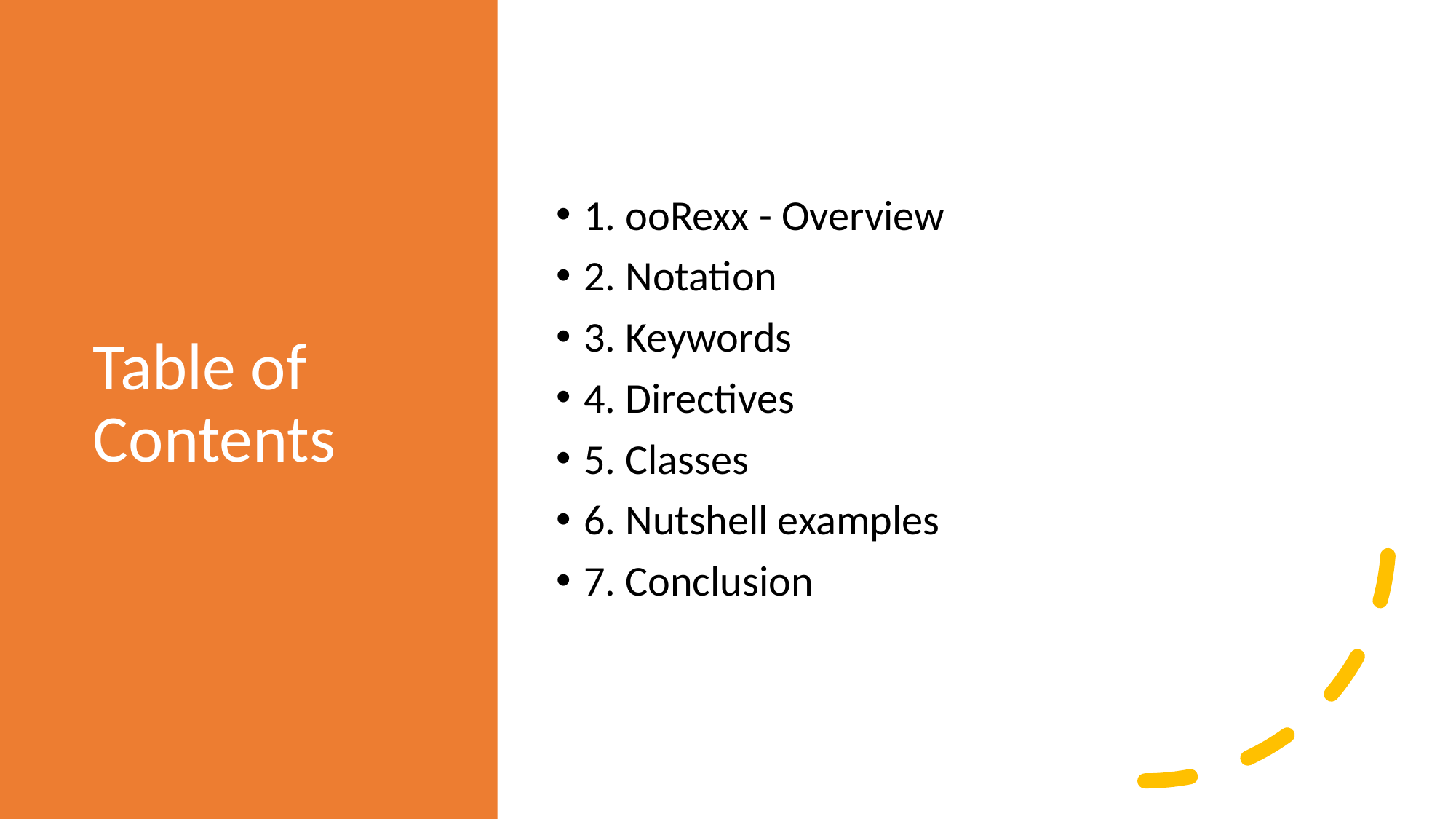

# Table of Contents
1. ooRexx - Overview
2. Notation
3. Keywords
4. Directives
5. Classes
6. Nutshell examples
7. Conclusion

2